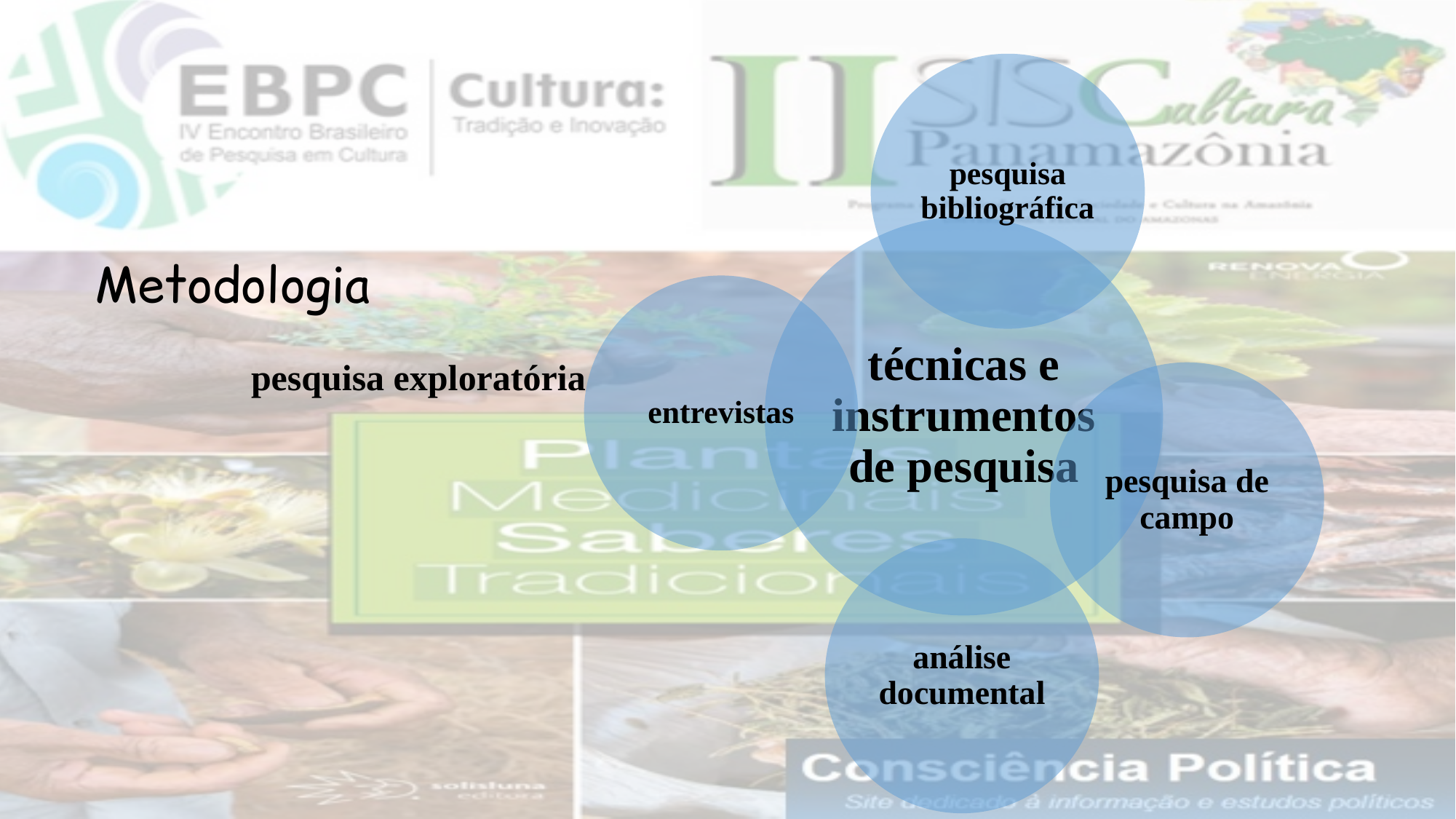

técnicas e instrumentos de pesquisa
pesquisa bibliográfica
pesquisa de campo
análise documental
entrevistas
Metodologia
pesquisa exploratória